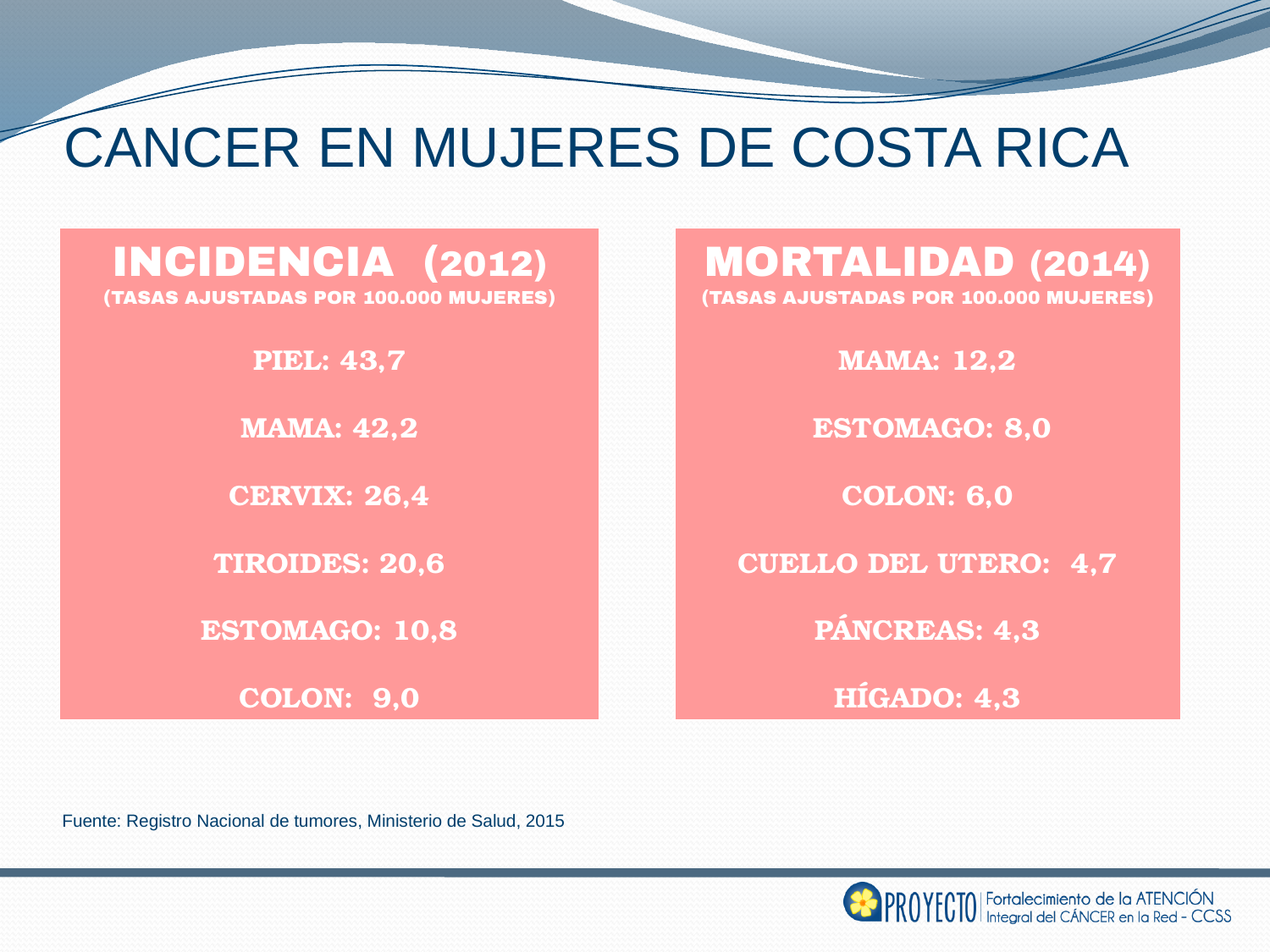

# CANCER EN MUJERES DE COSTA RICA
INCIDENCIA  (2012)
(TASAS AJUSTADAS POR 100.000 MUJERES)
PIEL: 43,7
MAMA: 42,2
CERVIX: 26,4
TIROIDES: 20,6
ESTOMAGO: 10,8
COLON:  9,0
MORTALIDAD (2014)
(TASAS AJUSTADAS POR 100.000 MUJERES)
MAMA: 12,2
 ESTOMAGO: 8,0
COLON: 6,0
CUELLO DEL UTERO:  4,7
PÁNCREAS: 4,3
HÍGADO: 4,3
Fuente: Registro Nacional de tumores, Ministerio de Salud, 2015